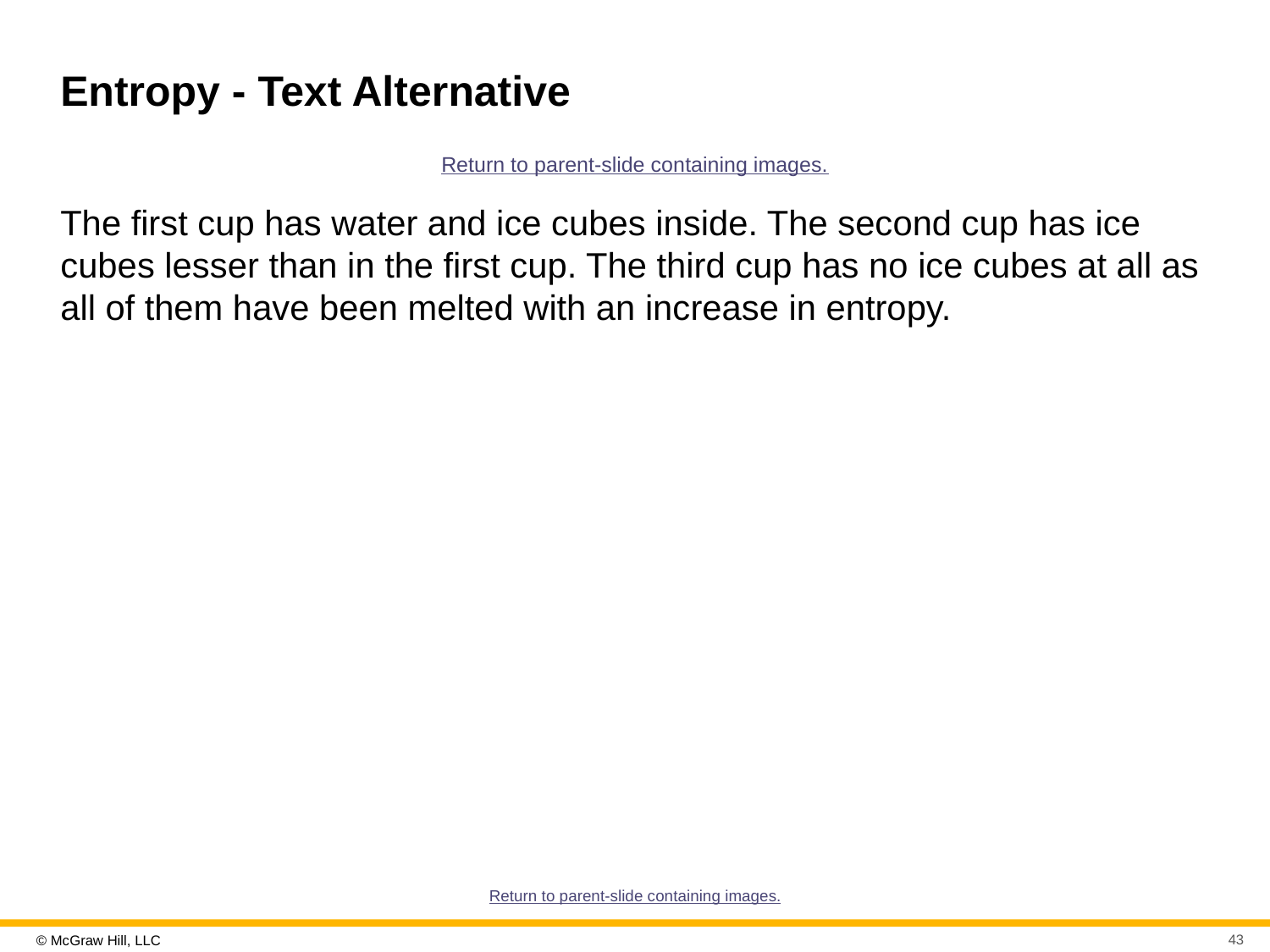

# Entropy - Text Alternative
Return to parent-slide containing images.
The first cup has water and ice cubes inside. The second cup has ice cubes lesser than in the first cup. The third cup has no ice cubes at all as all of them have been melted with an increase in entropy.
Return to parent-slide containing images.
43